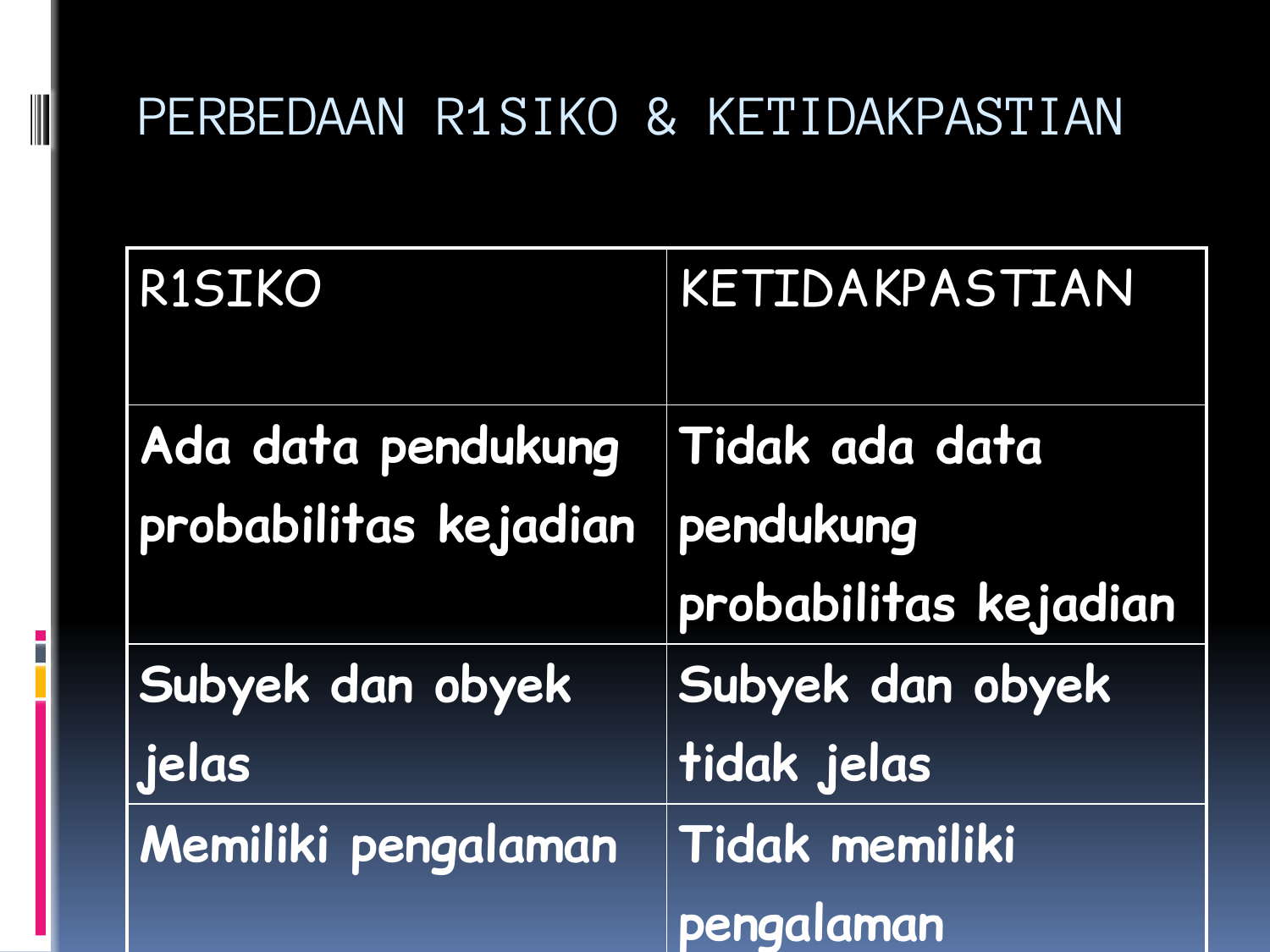

# PERBEDAAN R1SIKO & KETIDAKPASTIAN
| R1SIKO | KETIDAKPASTIAN |
| --- | --- |
| Ada data pendukung probabilitas kejadian | Tidak ada data pendukung probabilitas kejadian |
| Subyek dan obyek jelas | Subyek dan obyek tidak jelas |
| Memiliki pengalaman | Tidak memiliki pengalaman |